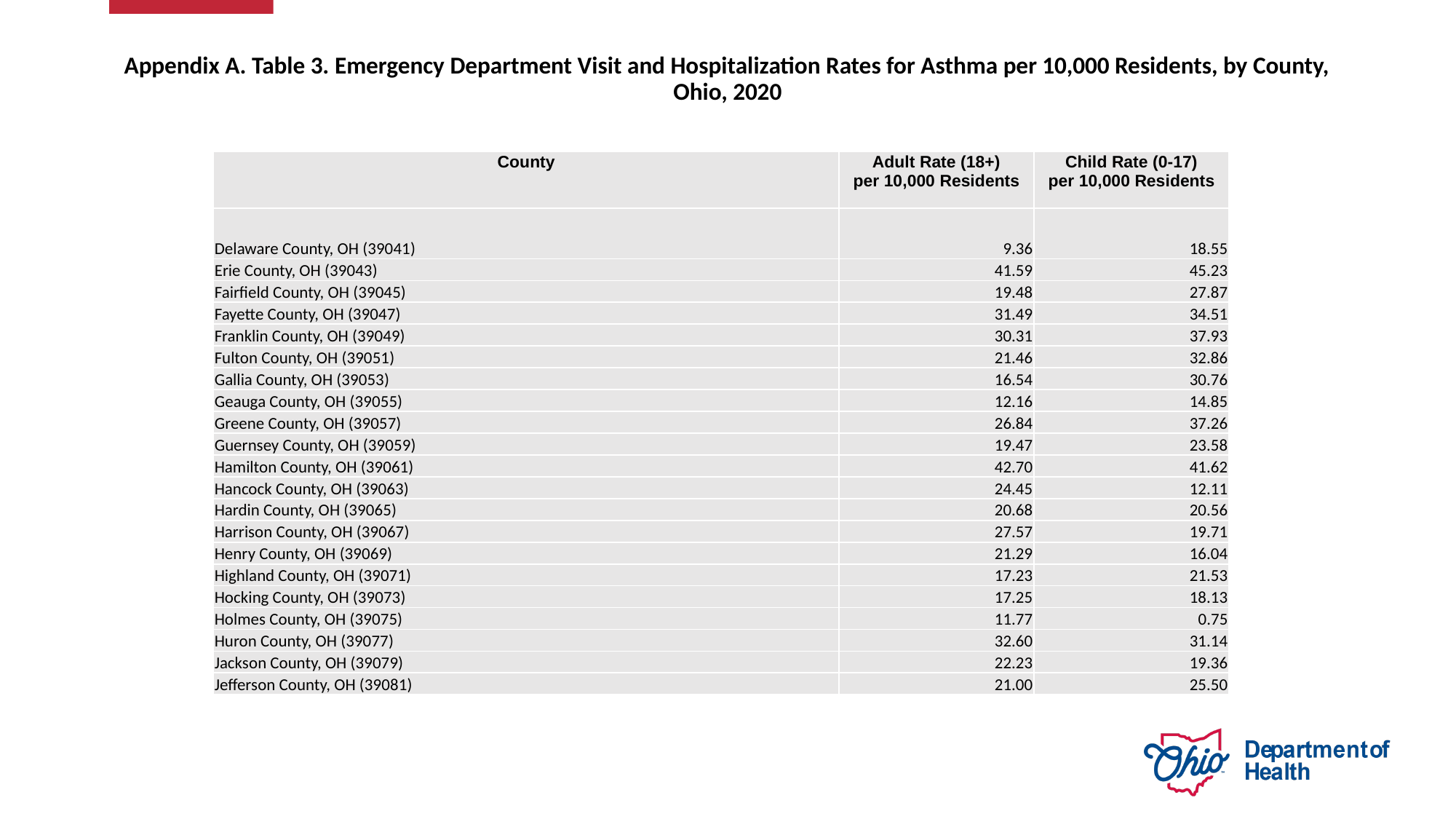

# Appendix A. Table 3. Emergency Department Visit and Hospitalization Rates for Asthma per 10,000 Residents, by County, Ohio, 2020
| County | Adult Rate (18+) per 10,000 Residents | Child Rate (0-17) per 10,000 Residents |
| --- | --- | --- |
| Delaware County, OH (39041) | 9.36 | 18.55 |
| Erie County, OH (39043) | 41.59 | 45.23 |
| Fairfield County, OH (39045) | 19.48 | 27.87 |
| Fayette County, OH (39047) | 31.49 | 34.51 |
| Franklin County, OH (39049) | 30.31 | 37.93 |
| Fulton County, OH (39051) | 21.46 | 32.86 |
| Gallia County, OH (39053) | 16.54 | 30.76 |
| Geauga County, OH (39055) | 12.16 | 14.85 |
| Greene County, OH (39057) | 26.84 | 37.26 |
| Guernsey County, OH (39059) | 19.47 | 23.58 |
| Hamilton County, OH (39061) | 42.70 | 41.62 |
| Hancock County, OH (39063) | 24.45 | 12.11 |
| Hardin County, OH (39065) | 20.68 | 20.56 |
| Harrison County, OH (39067) | 27.57 | 19.71 |
| Henry County, OH (39069) | 21.29 | 16.04 |
| Highland County, OH (39071) | 17.23 | 21.53 |
| Hocking County, OH (39073) | 17.25 | 18.13 |
| Holmes County, OH (39075) | 11.77 | 0.75 |
| Huron County, OH (39077) | 32.60 | 31.14 |
| Jackson County, OH (39079) | 22.23 | 19.36 |
| Jefferson County, OH (39081) | 21.00 | 25.50 |